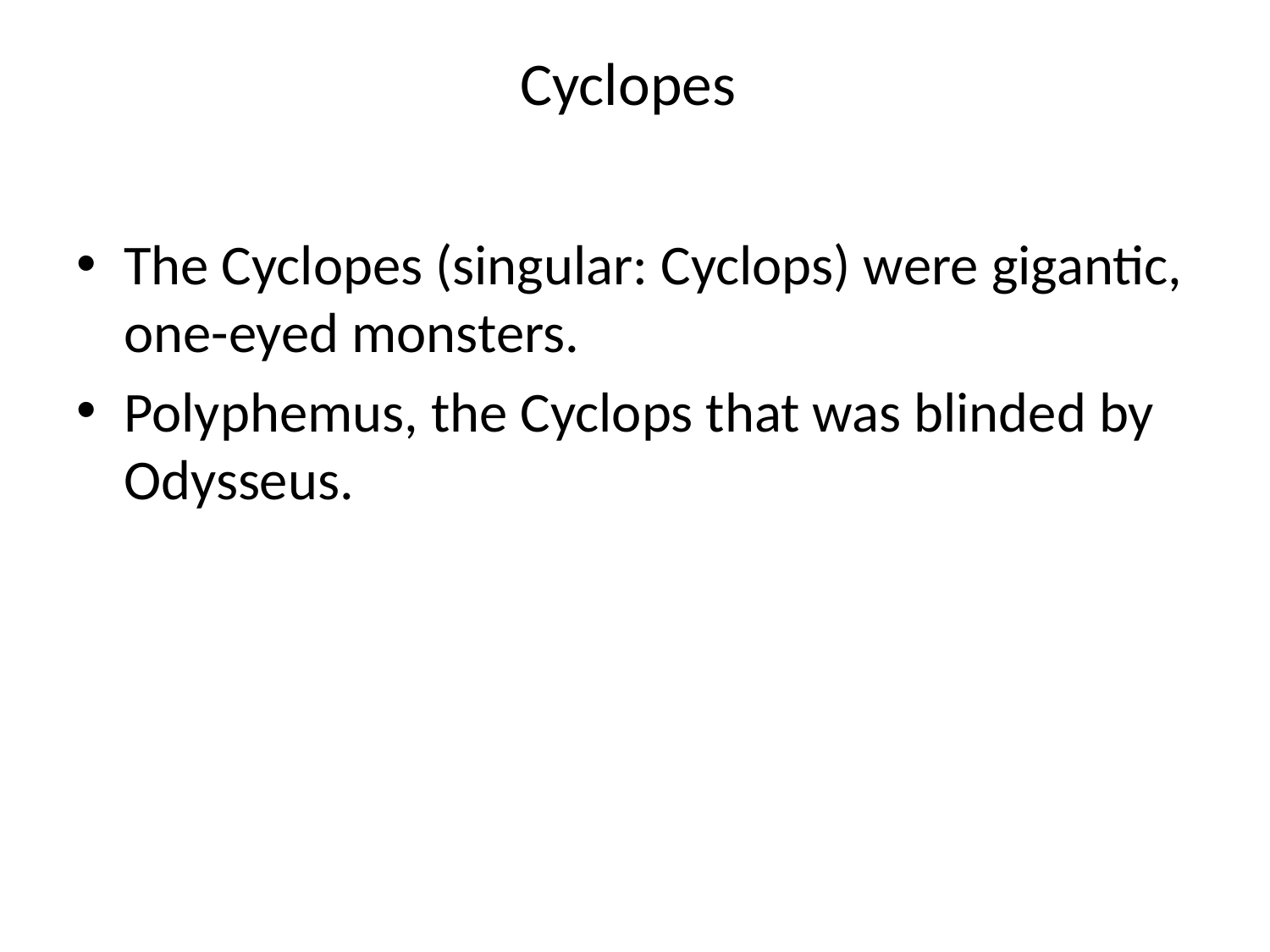

# Cyclopes
The Cyclopes (singular: Cyclops) were gigantic, one-eyed monsters.
Polyphemus, the Cyclops that was blinded by Odysseus.